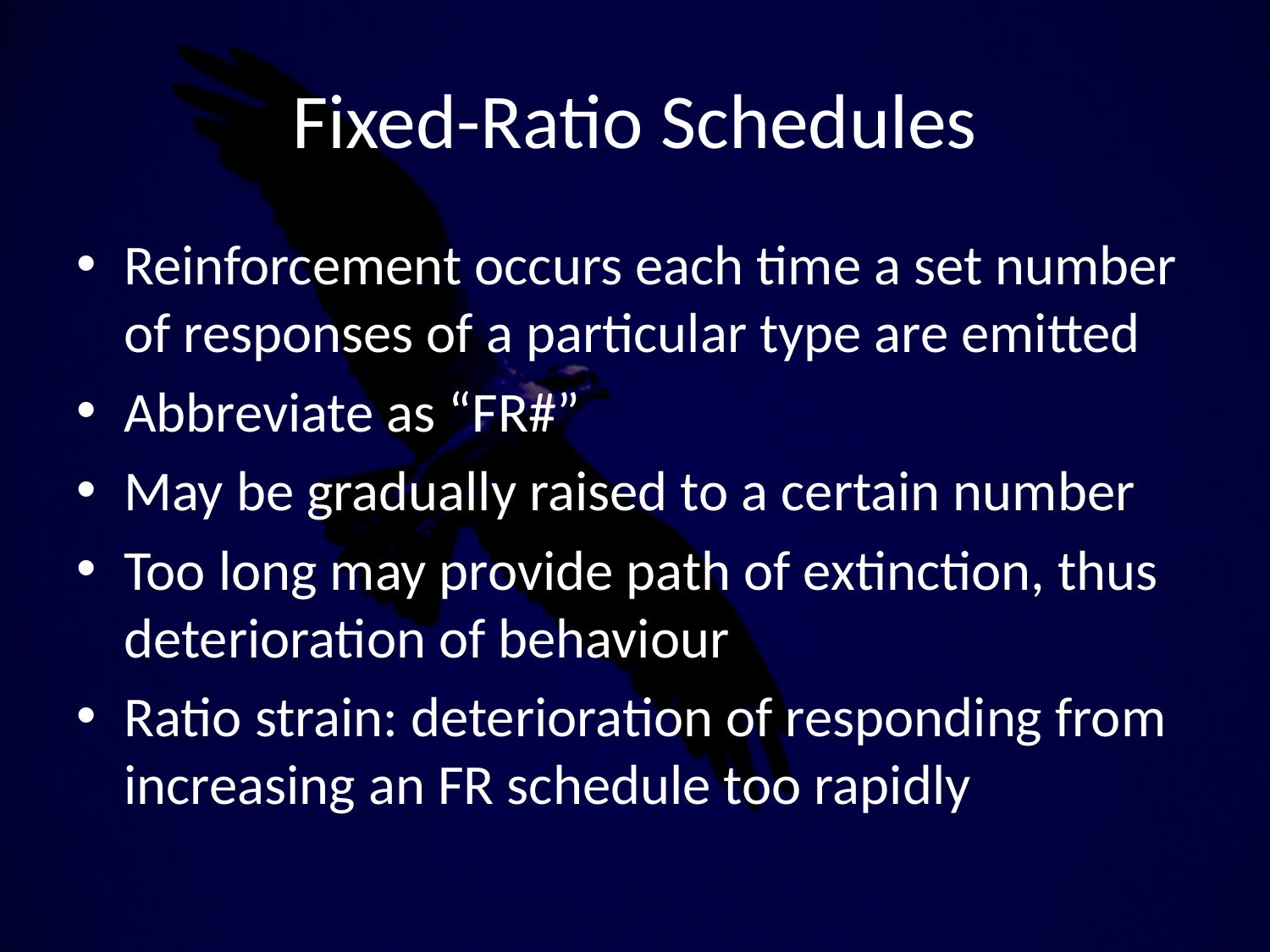

# Fixed-Ratio Schedules
Reinforcement occurs each time a set number of responses of a particular type are emitted
Abbreviate as “FR#”
May be gradually raised to a certain number
Too long may provide path of extinction, thus deterioration of behaviour
Ratio strain: deterioration of responding from increasing an FR schedule too rapidly